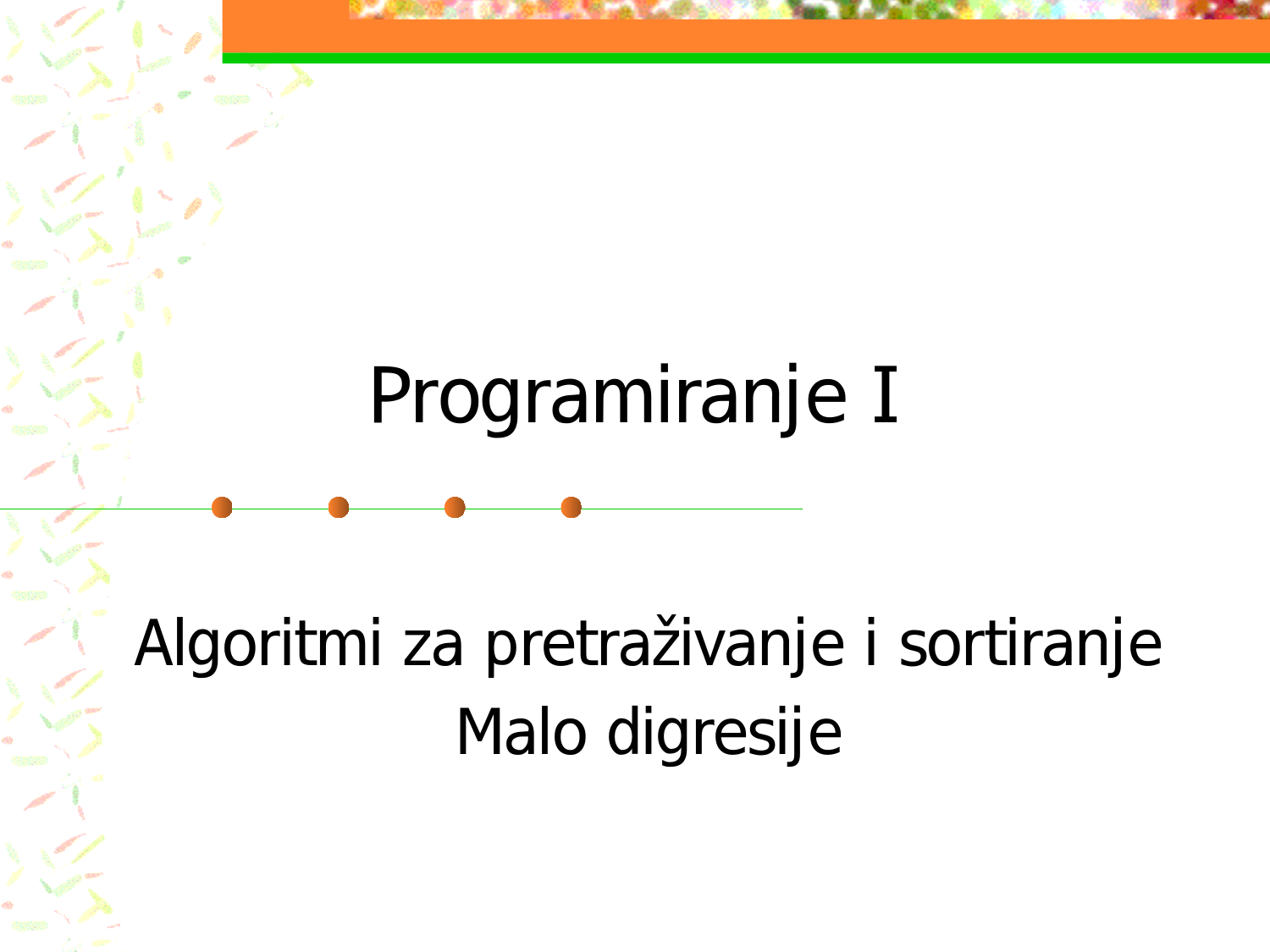

# Programiranje I
Algoritmi za pretraživanje i sortiranje
Malo digresije